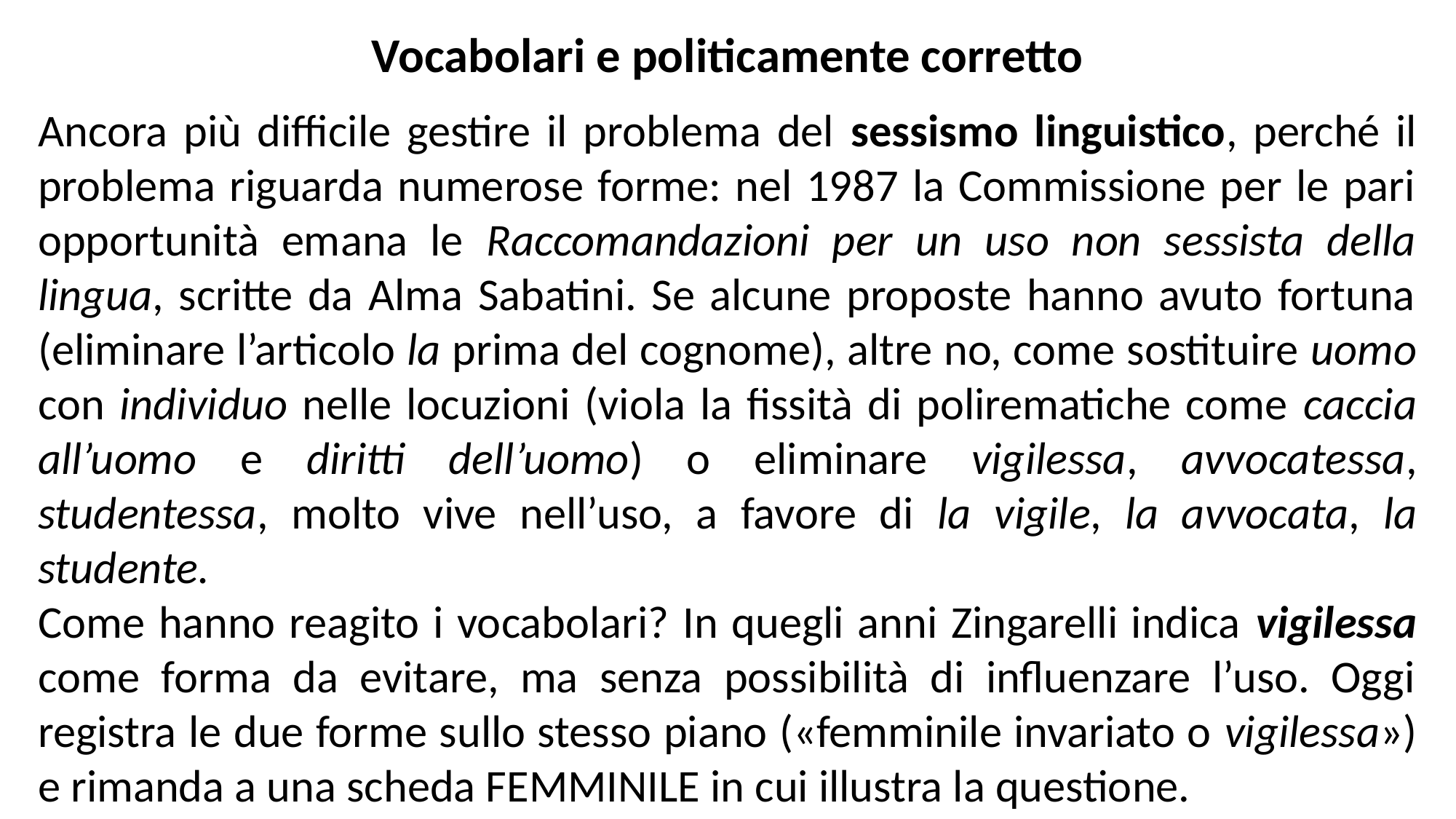

Vocabolari e politicamente corretto
Ancora più difficile gestire il problema del sessismo linguistico, perché il problema riguarda numerose forme: nel 1987 la Commissione per le pari opportunità emana le Raccomandazioni per un uso non sessista della lingua, scritte da Alma Sabatini. Se alcune proposte hanno avuto fortuna (eliminare l’articolo la prima del cognome), altre no, come sostituire uomo con individuo nelle locuzioni (viola la fissità di polirematiche come caccia all’uomo e diritti dell’uomo) o eliminare vigilessa, avvocatessa, studentessa, molto vive nell’uso, a favore di la vigile, la avvocata, la studente.
Come hanno reagito i vocabolari? In quegli anni Zingarelli indica vigilessa come forma da evitare, ma senza possibilità di influenzare l’uso. Oggi registra le due forme sullo stesso piano («femminile invariato o vigilessa») e rimanda a una scheda FEMMINILE in cui illustra la questione.